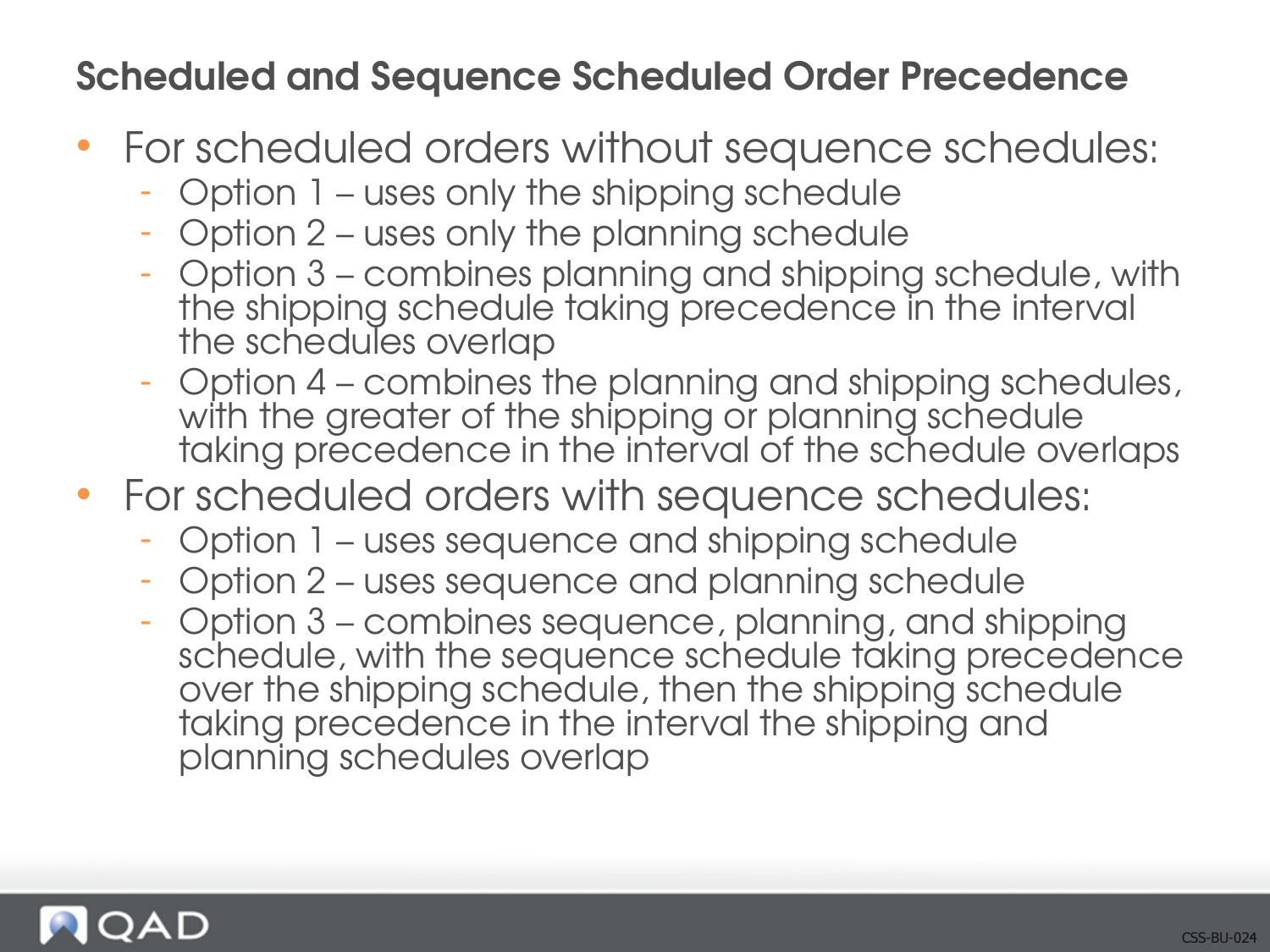

# Scheduled and Sequence Scheduled Order Precedence
For scheduled orders without sequence schedules:
Option 1 – uses only the shipping schedule
Option 2 – uses only the planning schedule
Option 3 – combines planning and shipping schedule, with the shipping schedule taking precedence in the interval the schedules overlap
Option 4 – combines the planning and shipping schedules, with the greater of the shipping or planning schedule taking precedence in the interval of the schedule overlaps
For scheduled orders with sequence schedules:
Option 1 – uses sequence and shipping schedule
Option 2 – uses sequence and planning schedule
Option 3 – combines sequence, planning, and shipping schedule, with the sequence schedule taking precedence over the shipping schedule, then the shipping schedule taking precedence in the interval the shipping and planning schedules overlap
CSS-BU-024